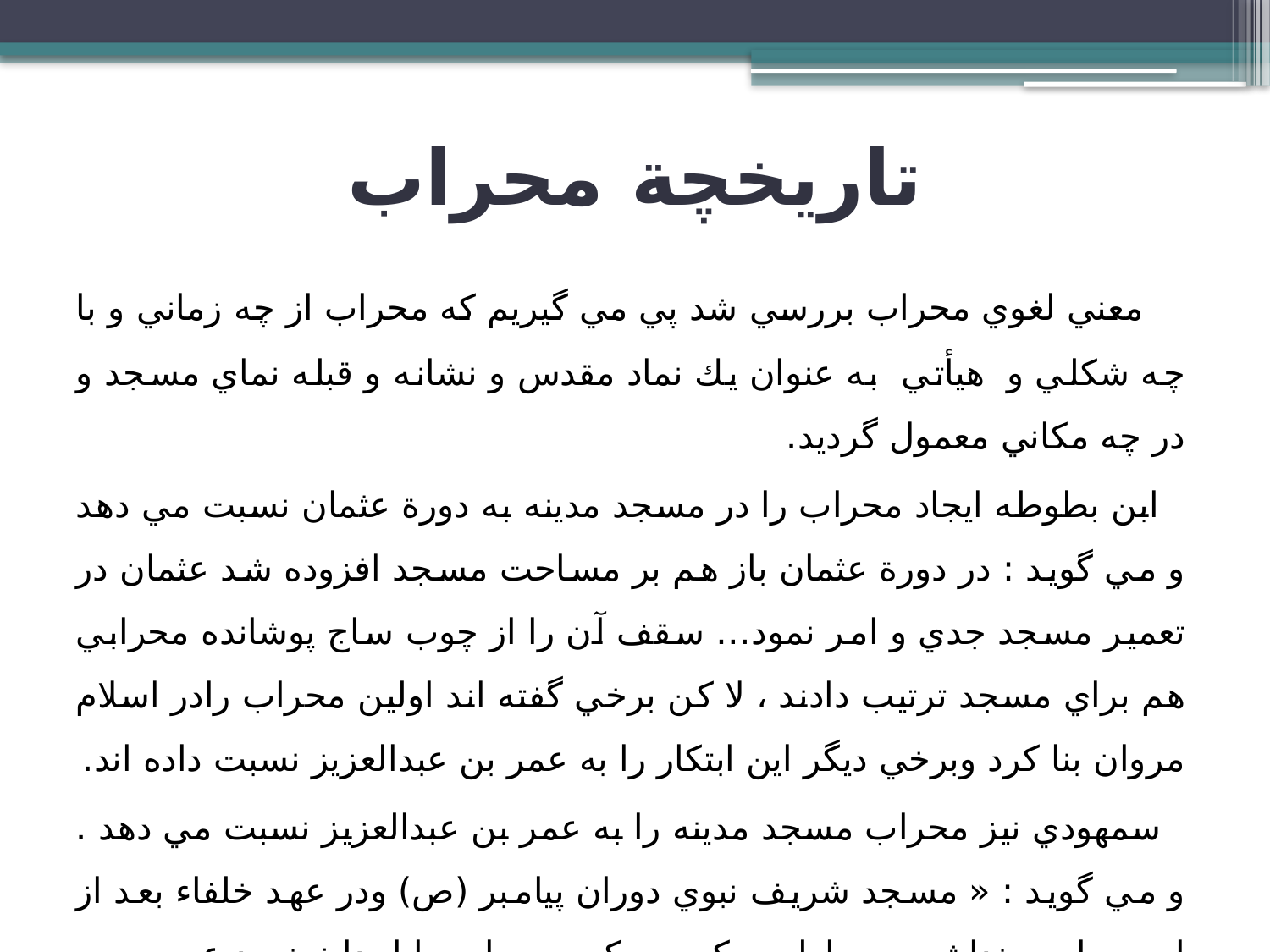

# تاريخچة محراب
     معني لغوي محراب بررسي شد پي مي گيريم كه محراب از چه زماني و با چه شكلي و  هيأتي  به عنوان يك نماد مقدس و نشانه و قبله نماي مسجد و در چه مكاني معمول گرديد.
     ابن بطوطه ايجاد محراب را در مسجد مدينه به دورة عثمان نسبت مي دهد و مي گويد : در دورة عثمان باز هم بر مساحت مسجد افزوده شد عثمان در تعمير مسجد جدي و امر نمود… سقف آن را از چوب ساج پوشانده محرابي هم براي مسجد ترتيب دادند ، لا كن برخي گفته اند اولين محراب رادر اسلام مروان بنا كرد وبرخي ديگر اين ابتكار را به عمر بن عبدالعزيز نسبت داده اند.
     سمهودي نيز محراب مسجد مدينه را به عمر بن عبدالعزيز نسبت مي دهد . و مي گويد : « مسجد شريف نبوي دوران پيامبر (ص) ودر عهد خلفاء بعد از او محرابي نداشت  و اولين كسي كه محراب را احداث نمود عمر بن عبدالعزيز بود.